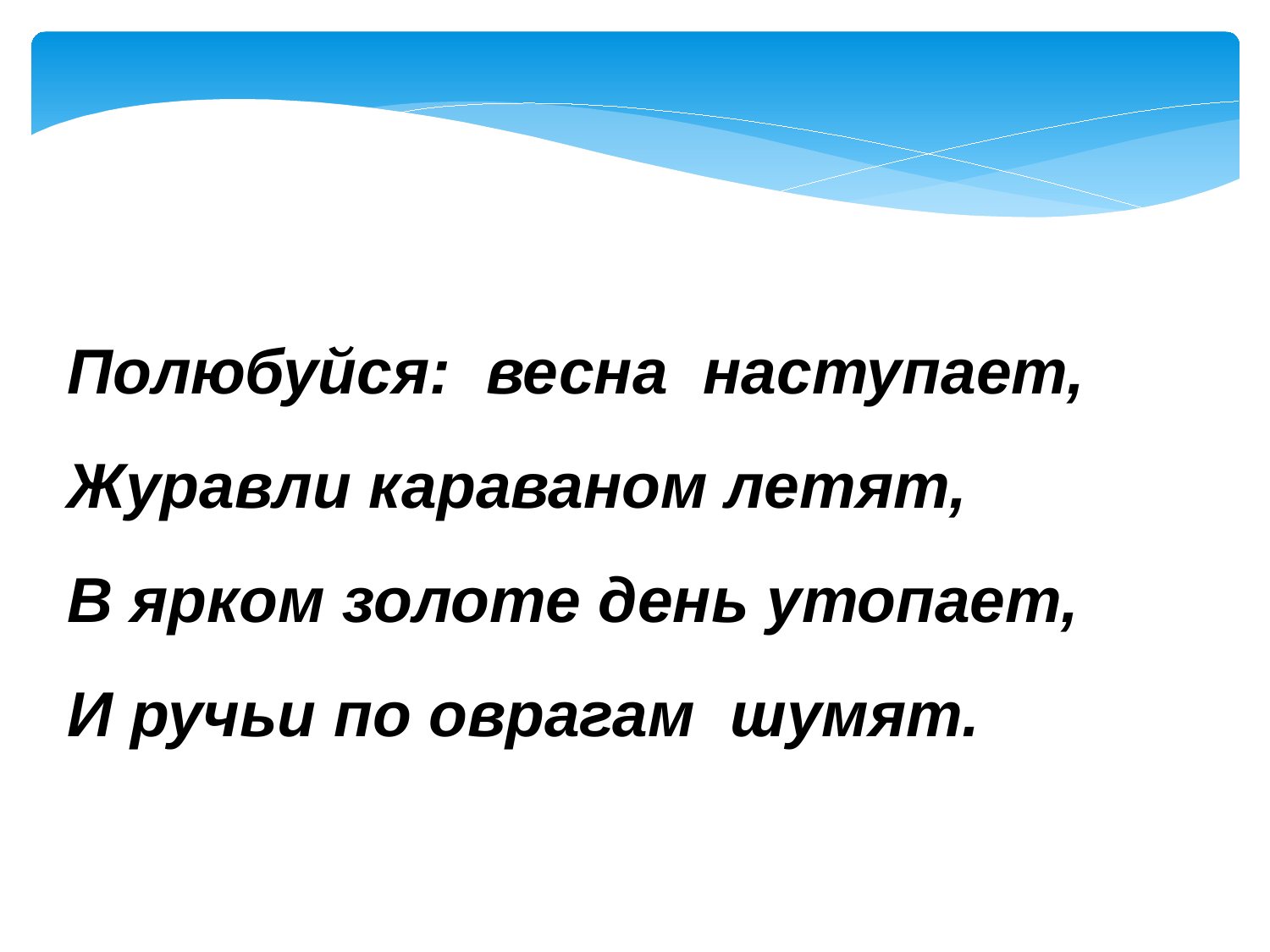

Полюбуйся:  весна  наступает,
Журавли караваном летят,
В ярком золоте день утопает,
И ручьи по оврагам  шумят.